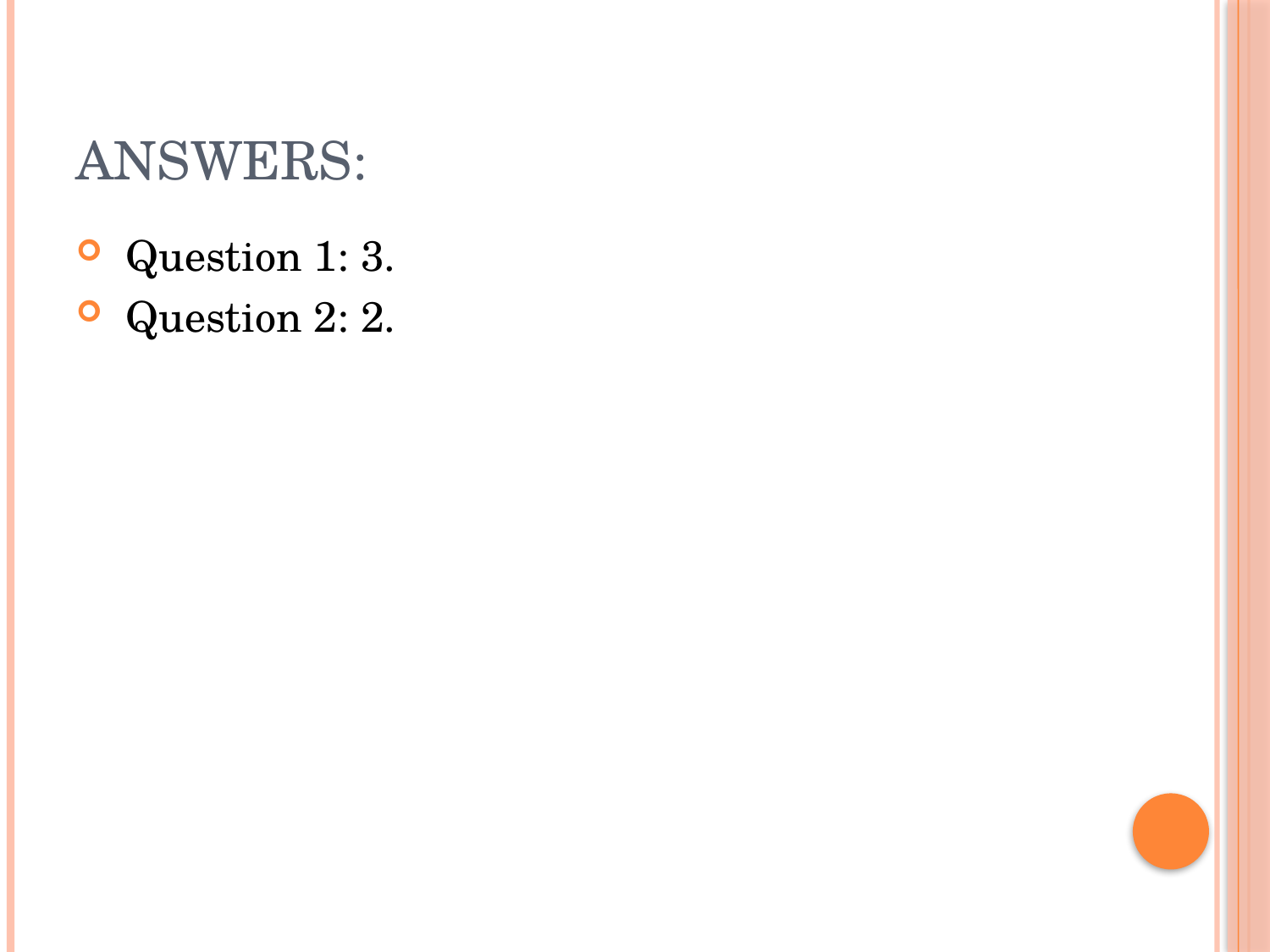

# Answers:
 Question 1: 3.
 Question 2: 2.